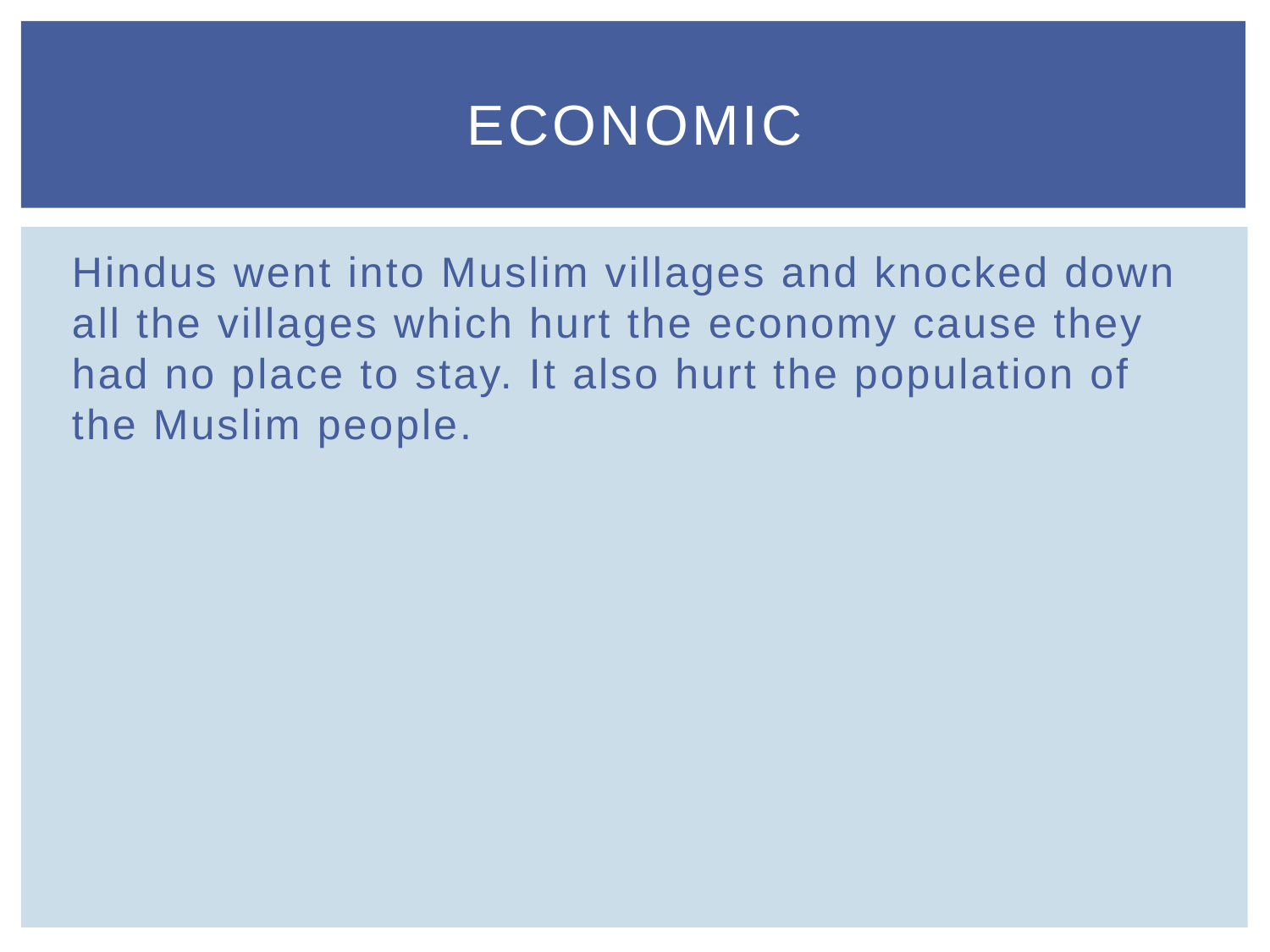

# Economic
Hindus went into Muslim villages and knocked down all the villages which hurt the economy cause they had no place to stay. It also hurt the population of the Muslim people.